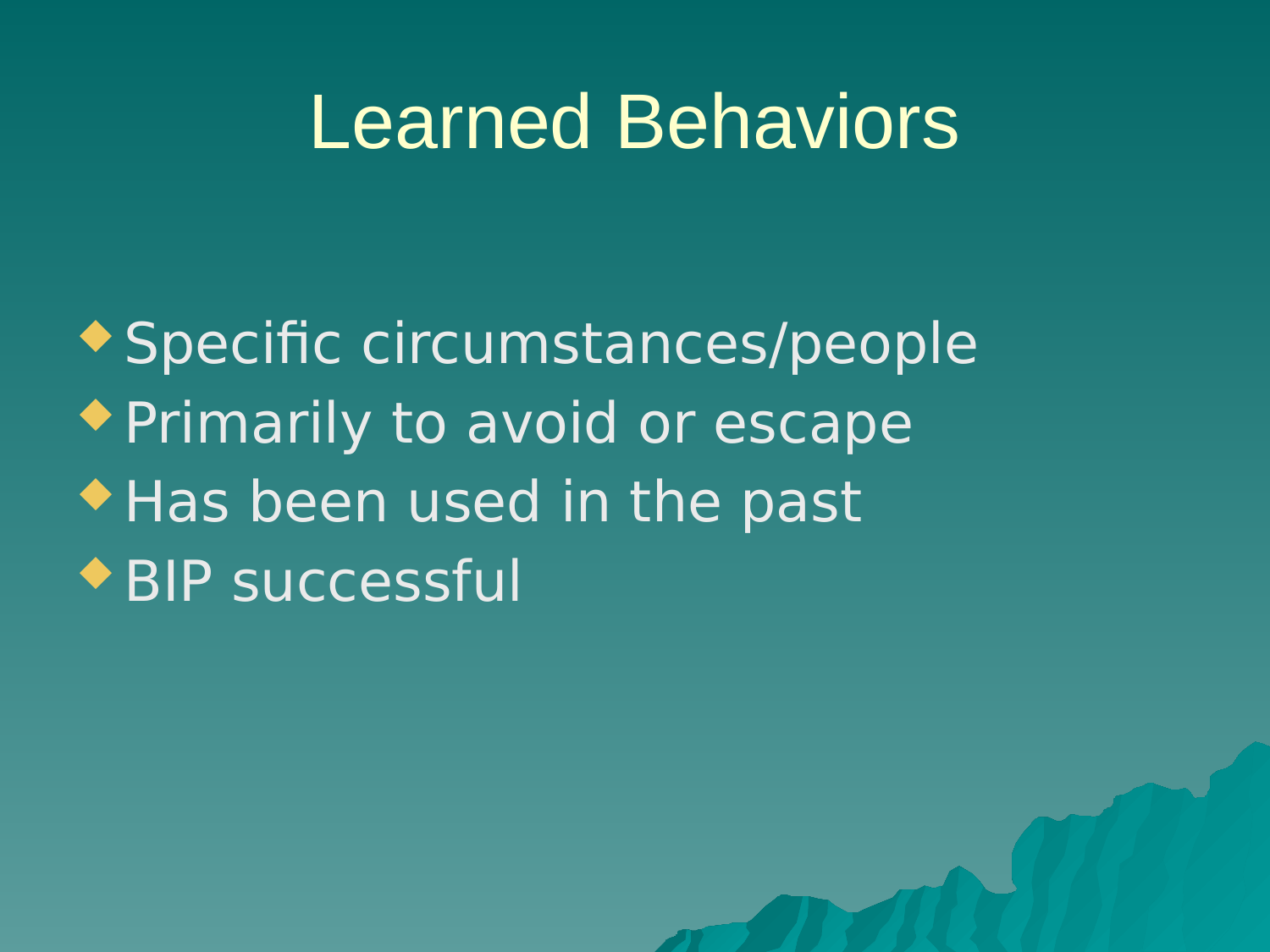

# Learned Behaviors

Specific circumstances/people
Primarily to avoid or escape
Has been used in the past
BIP successful